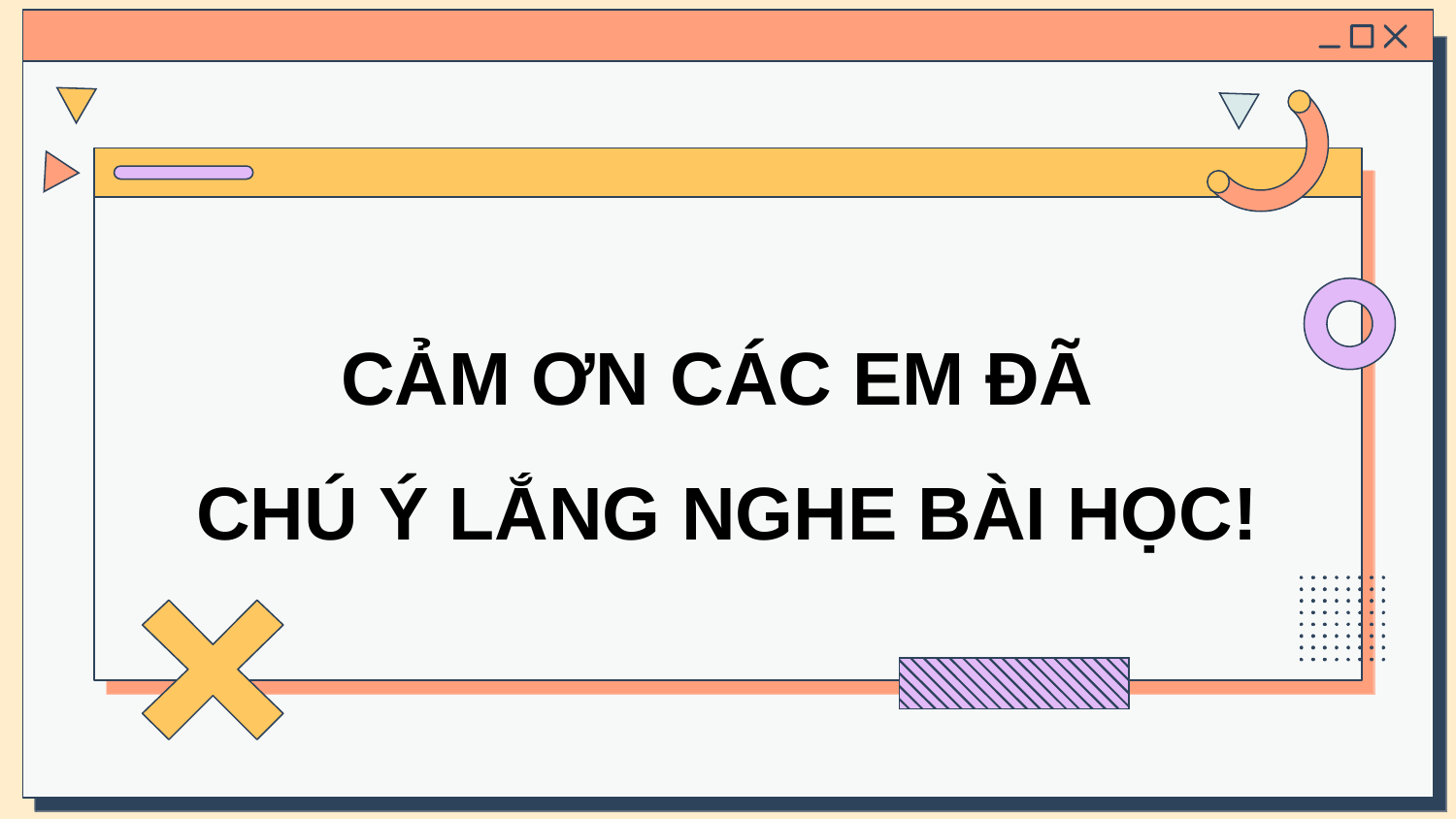

CẢM ƠN CÁC EM ĐÃ
CHÚ Ý LẮNG NGHE BÀI HỌC!